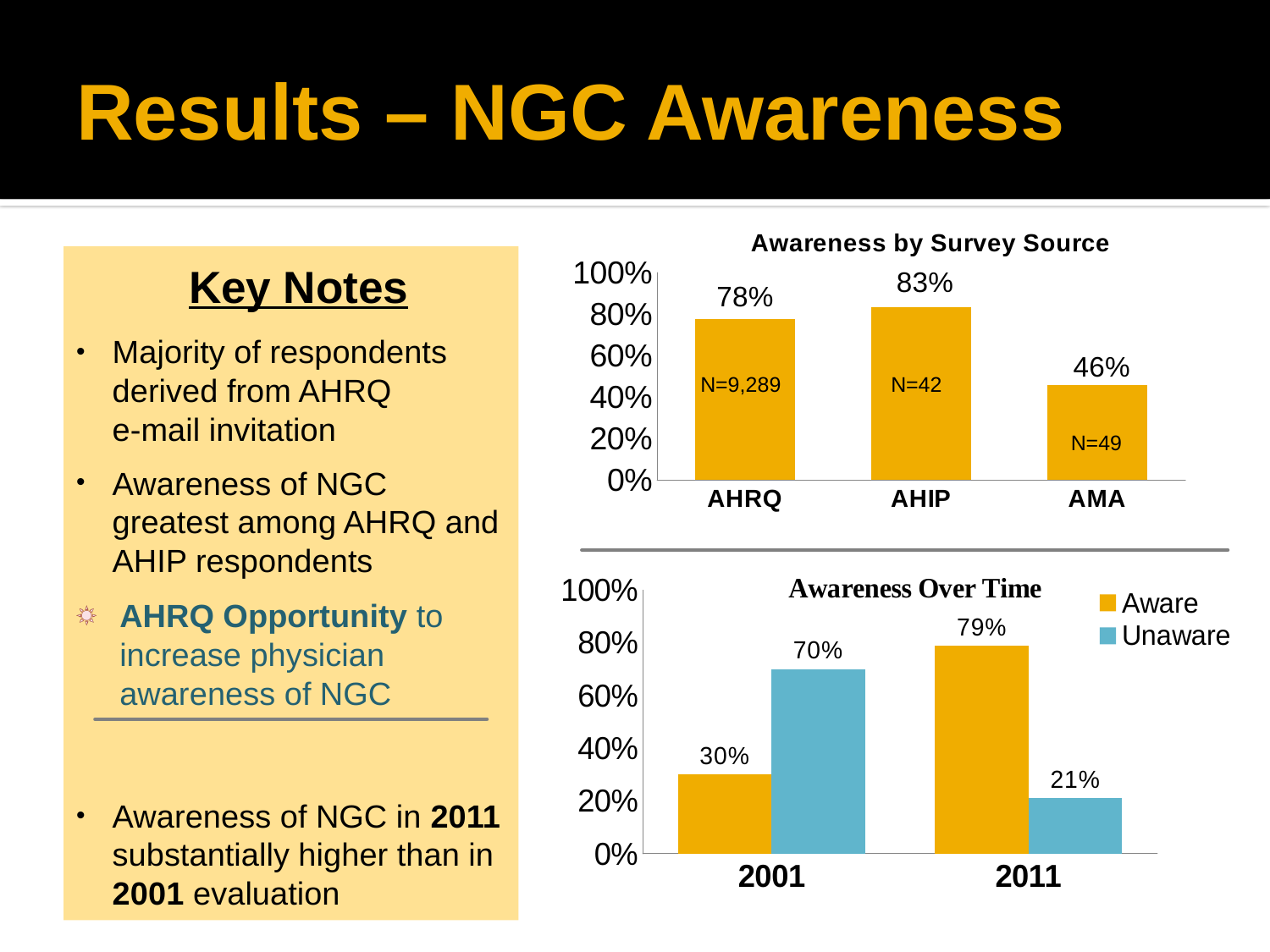

# Results – NGC Awareness

### Chart: Awareness by Survey Source

| Category | Aware |
|---|---|
| AHRQ | 0.7782 |
| AHIP | 0.8334 |
| AMA | 0.4583 |

### Chart

| Category | Aware | Unaware |
|---|---|---|
| 2001.0 | 0.3 | 0.7 |
| 2011.0 | 0.789 | 0.211 |
Key Notes

Majority of respondents derived from AHRQ
e-mail invitation

Awareness of NGC greatest among AHRQ and AHIP respondents

AHRQ Opportunity to increase physician awareness of NGC

Awareness of NGC in 2011 substantially higher than in 2001 evaluation

N=9,289
N=42
N=49